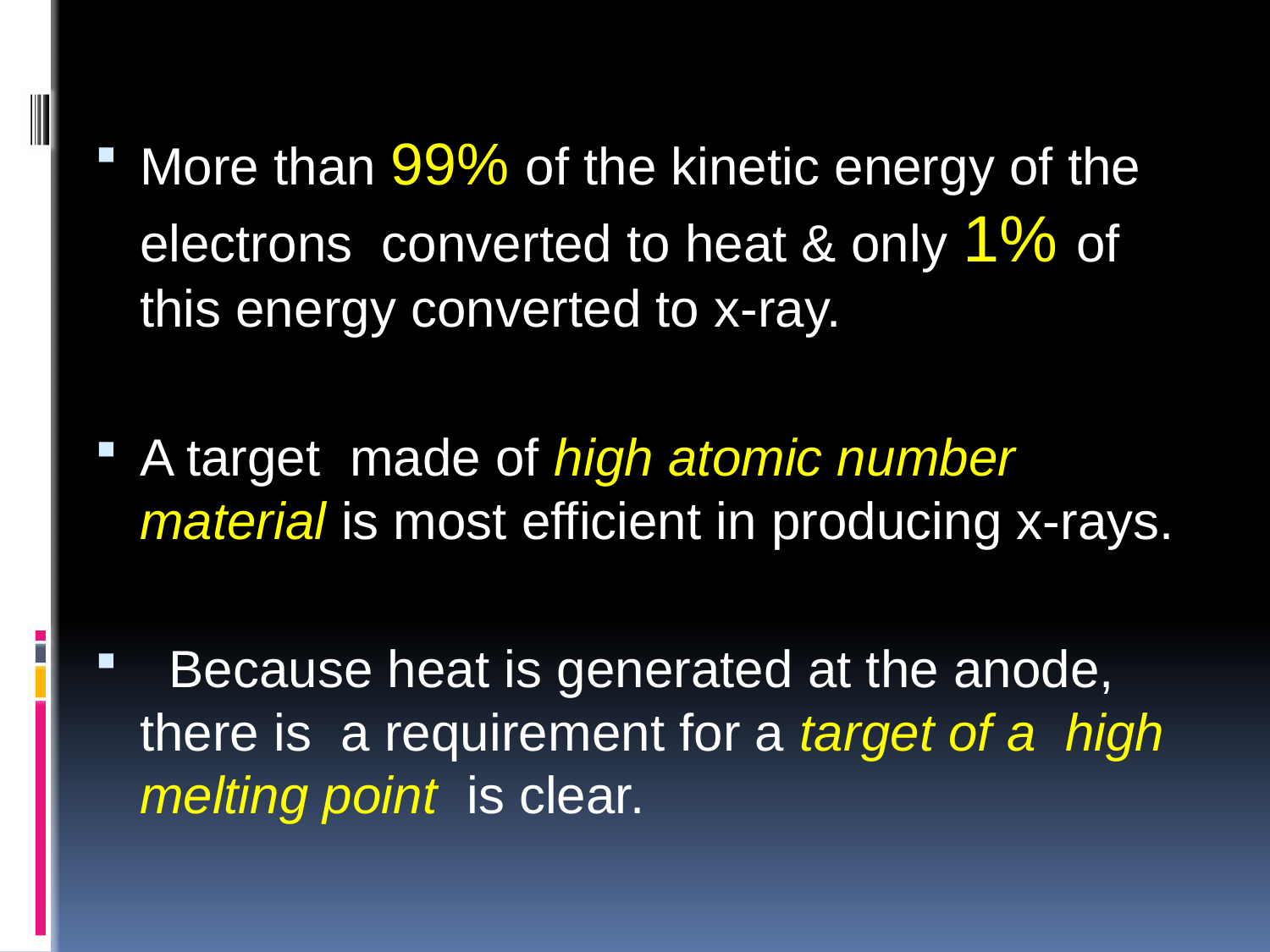

More than 99% of the kinetic energy of the electrons  converted to heat & only 1% of this energy converted to x-ray.

A target  made of high atomic number material is most efficient in producing x-rays.

  Because heat is generated at the anode, there is  a requirement for a target of a  high melting point  is clear.